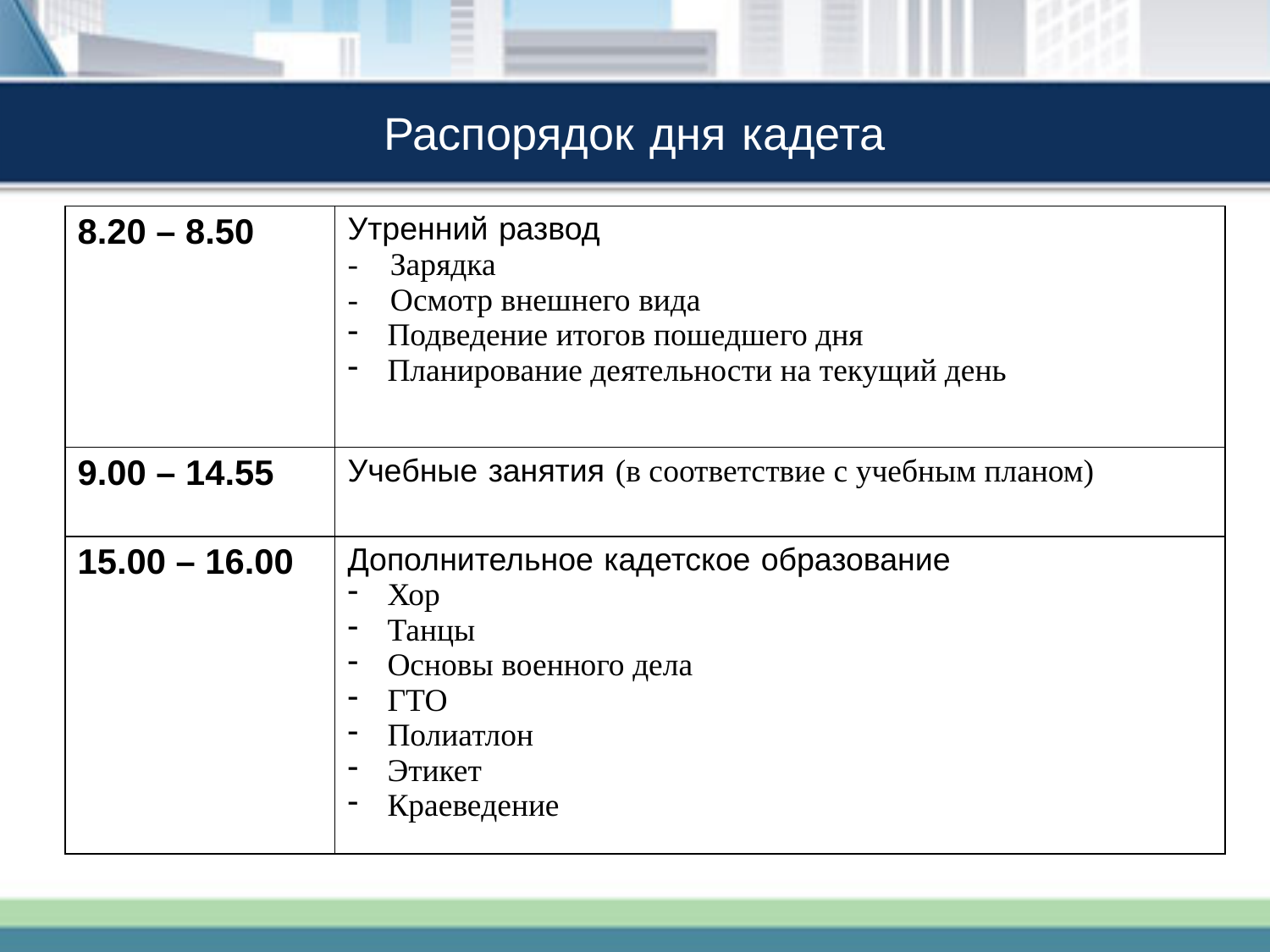

Распорядок дня кадета
| 8.20 – 8.50 | Утренний развод - Зарядка - Осмотр внешнего вида Подведение итогов пошедшего дня Планирование деятельности на текущий день |
| --- | --- |
| 9.00 – 14.55 | Учебные занятия (в соответствие с учебным планом) |
| 15.00 – 16.00 | Дополнительное кадетское образование Хор Танцы Основы военного дела ГТО Полиатлон Этикет Краеведение |